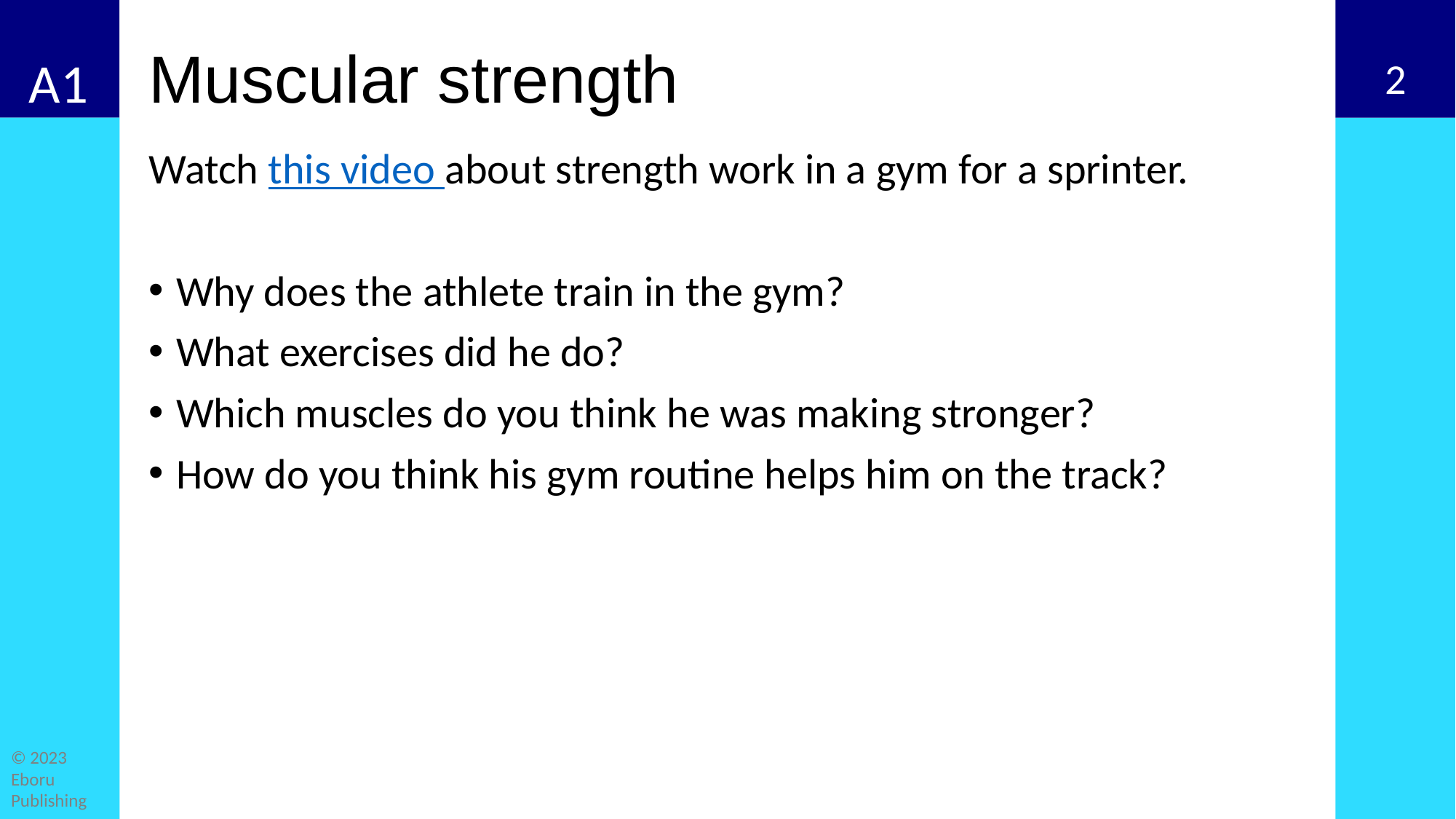

# Muscular strength
2
Watch this video about strength work in a gym for a sprinter.

Why does the athlete train in the gym?
What exercises did he do?
Which muscles do you think he was making stronger?
How do you think his gym routine helps him on the track?

© 2023 Eboru Publishing